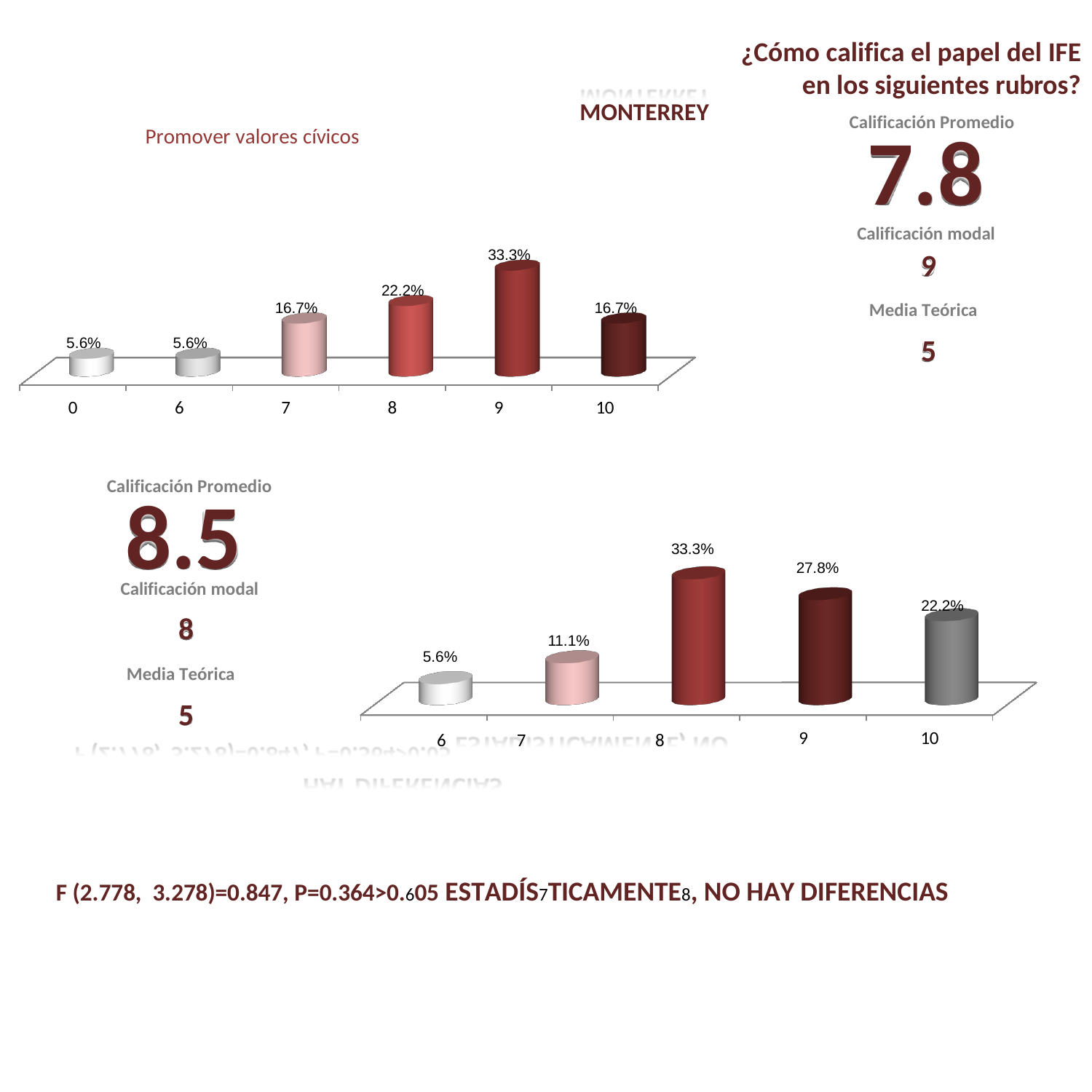

¿Cómo califica el papel del IFE
en los siguientes rubros?
MONTERREY
Promover valores cívicos

Calificación Promedio
7.8
Calificación modal
9

Media Teórica

5

33.3%
22.2%
16.7%
16.7%

5.6%
5.6%

0
6
7
8
9
10

Calificación Promedio
8.5

33.3%
27.8%
Calificación modal
22.2%

8

Media Teórica
11.1%
5.6%

5

9
10
6                 7                               8

F (2.778,  3.278)=0.847, P=0.364>0.605 ESTADÍS7TICAMENTE8, NO HAY DIFERENCIAS